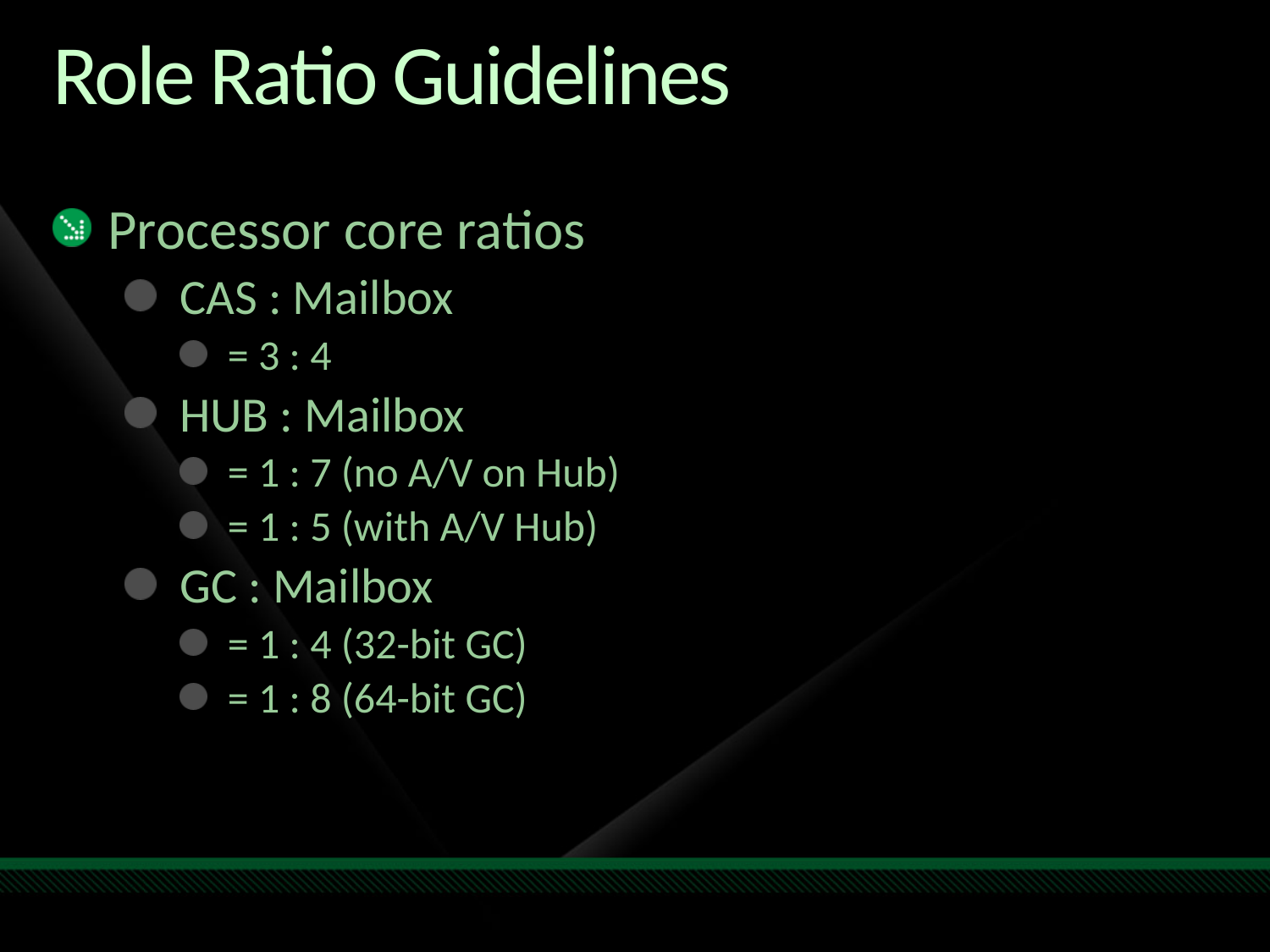

# Role Ratio Guidelines
Processor core ratios
CAS : Mailbox
= 3 : 4
HUB : Mailbox
= 1 : 7 (no A/V on Hub)
= 1 : 5 (with A/V Hub)
GC : Mailbox
= 1 : 4 (32-bit GC)
= 1 : 8 (64-bit GC)